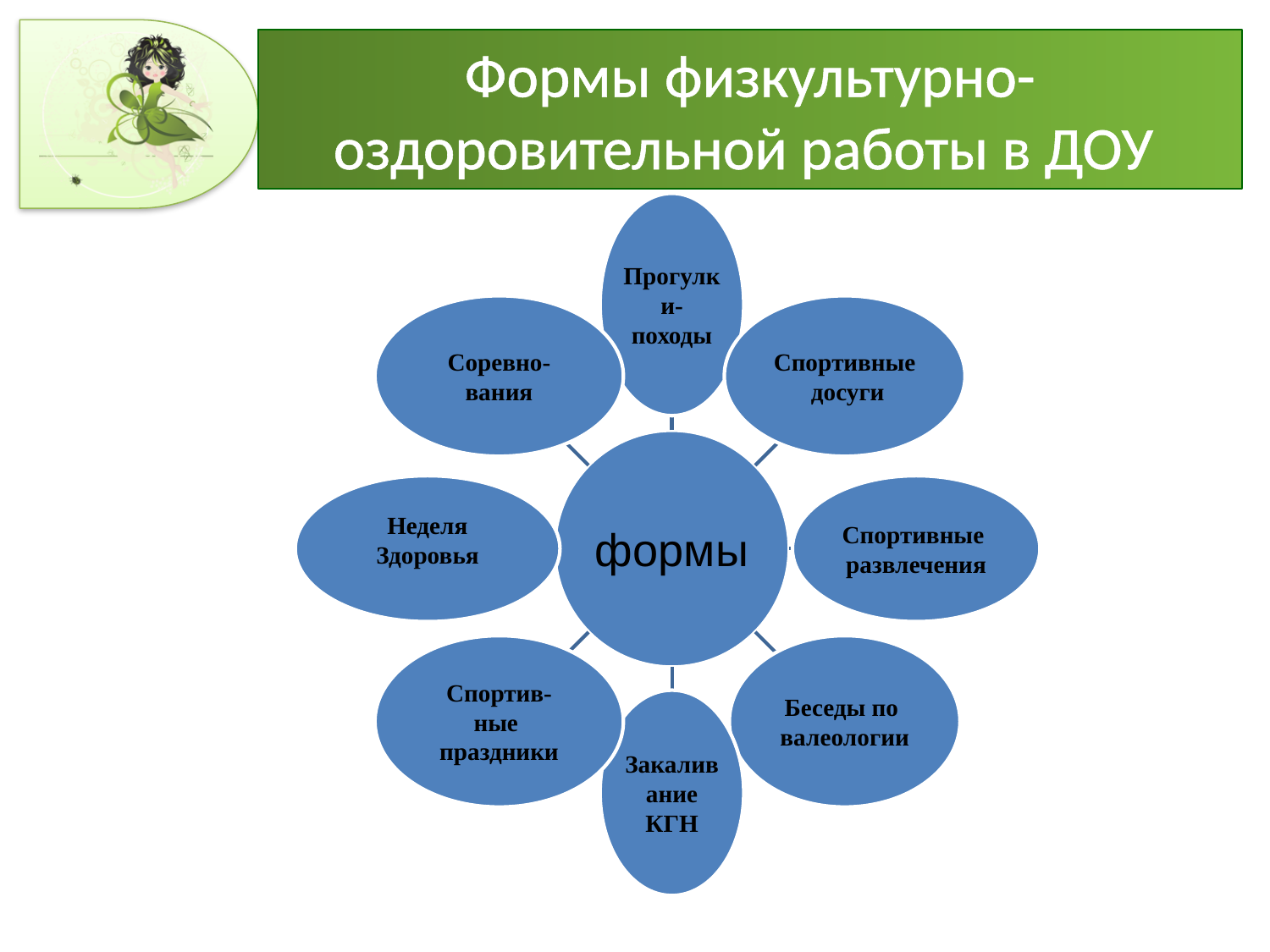

# Формы физкультурно-оздоровительной работы в ДОУ
формы

Прогулки-
походы

Спортивные
 досуги

Спортивные
развлечения

Беседы по
валеологии

Закаливание
КГН

Спортив-
ные
праздники

Неделя
Здоровья

Соревно-
вания